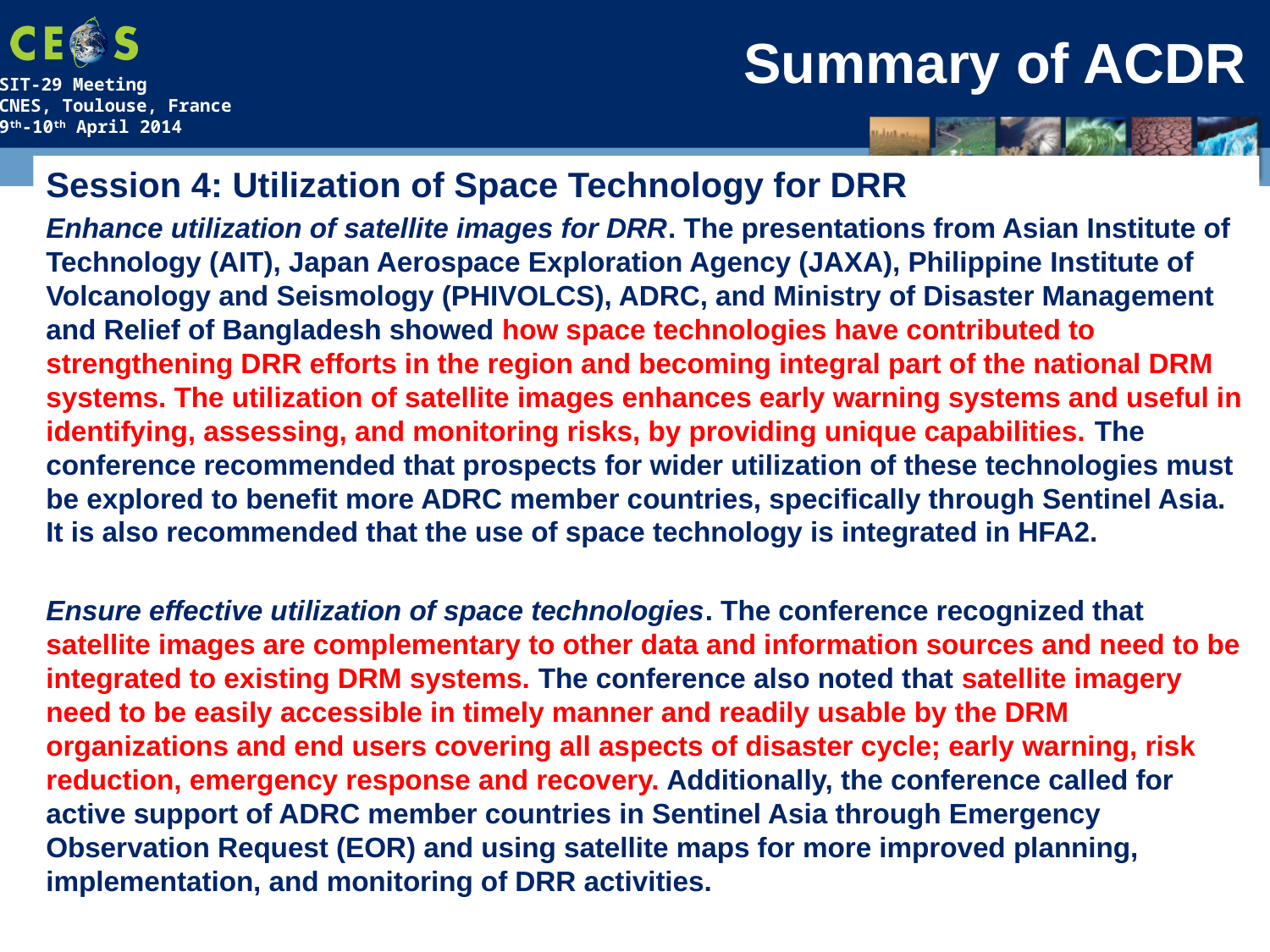

# Summary of ACDR
Session 4: Utilization of Space Technology for DRR
Enhance utilization of satellite images for DRR. The presentations from Asian Institute of Technology (AIT), Japan Aerospace Exploration Agency (JAXA), Philippine Institute of Volcanology and Seismology (PHIVOLCS), ADRC, and Ministry of Disaster Management and Relief of Bangladesh showed how space technologies have contributed to strengthening DRR efforts in the region and becoming integral part of the national DRM systems. The utilization of satellite images enhances early warning systems and useful in identifying, assessing, and monitoring risks, by providing unique capabilities. The conference recommended that prospects for wider utilization of these technologies must be explored to benefit more ADRC member countries, specifically through Sentinel Asia. It is also recommended that the use of space technology is integrated in HFA2.

Ensure effective utilization of space technologies. The conference recognized that satellite images are complementary to other data and information sources and need to be integrated to existing DRM systems. The conference also noted that satellite imagery need to be easily accessible in timely manner and readily usable by the DRM organizations and end users covering all aspects of disaster cycle; early warning, risk reduction, emergency response and recovery. Additionally, the conference called for active support of ADRC member countries in Sentinel Asia through Emergency Observation Request (EOR) and using satellite maps for more improved planning, implementation, and monitoring of DRR activities.